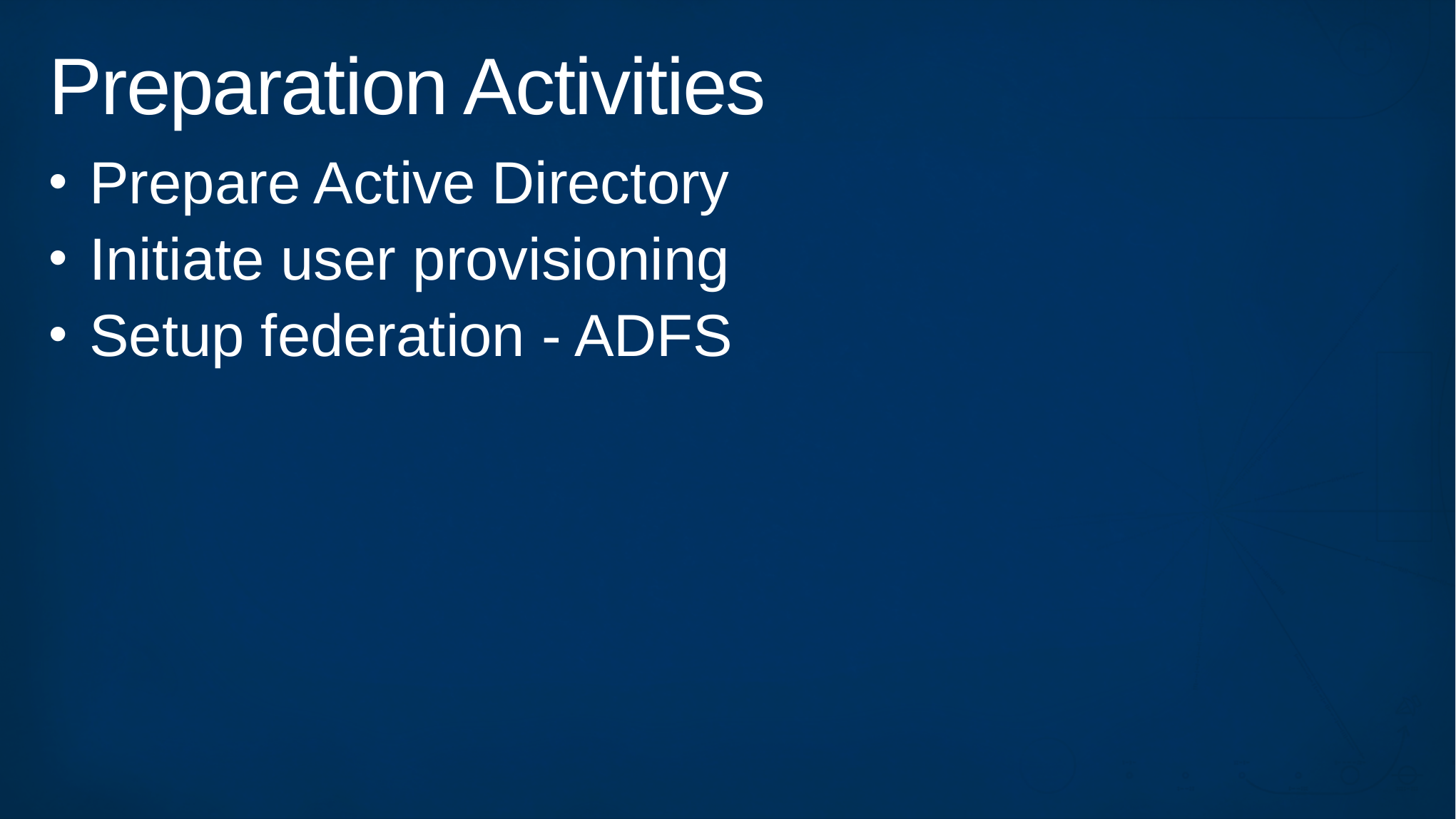

# Preparation Activities
Prepare Active Directory
Initiate user provisioning
Setup federation - ADFS